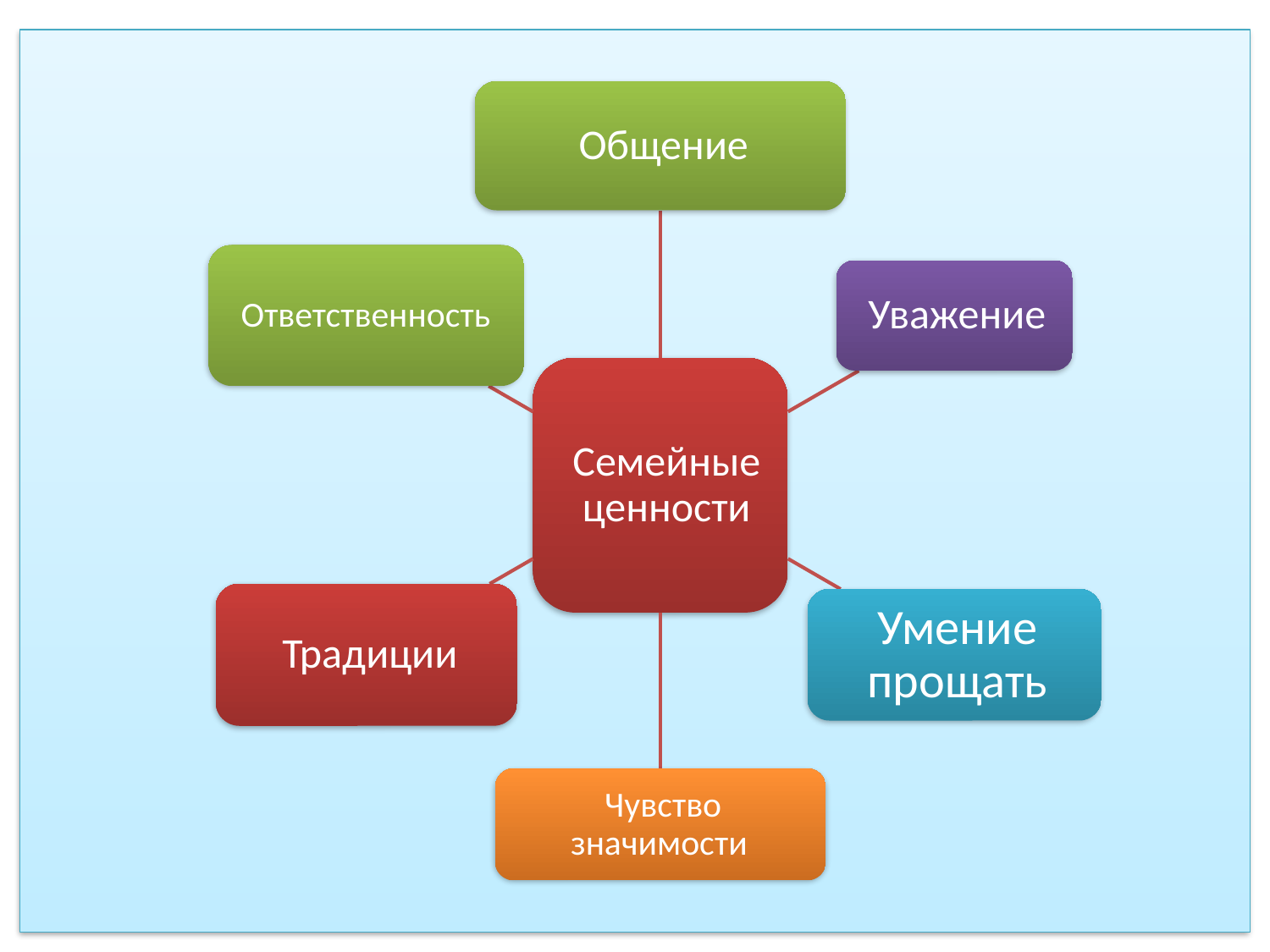

#
Семейные ценности
Общение
Уважение
Умение прощать
Чувство значимости
Традиции
Ответственность